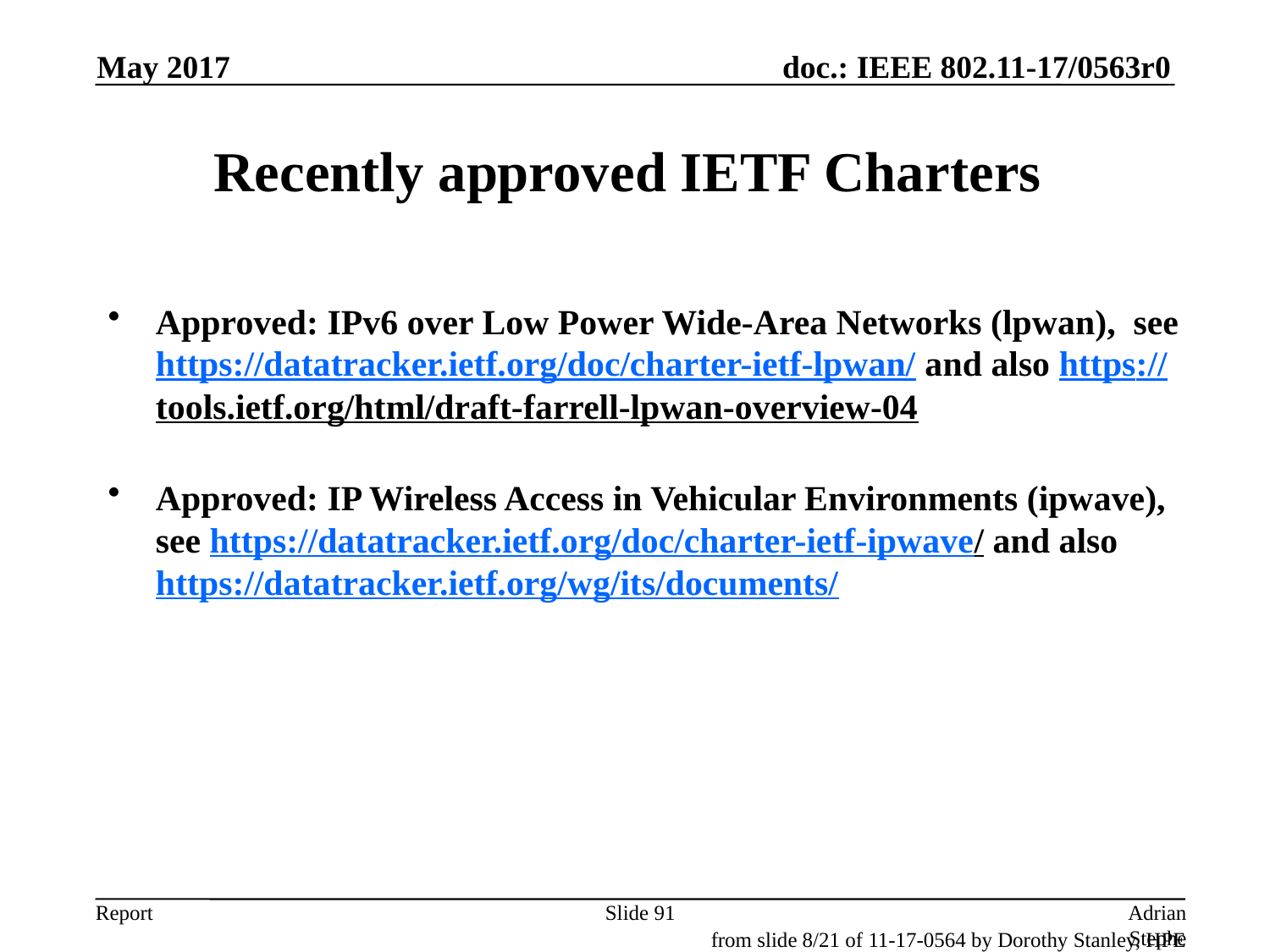

May 2017
# Recently approved IETF Charters

Approved: IPv6 over Low Power Wide-Area Networks (lpwan),  see https://datatracker.ietf.org/doc/charter-ietf-lpwan/ and also https://tools.ietf.org/html/draft-farrell-lpwan-overview-04
Approved: IP Wireless Access in Vehicular Environments (ipwave), see https://datatracker.ietf.org/doc/charter-ietf-ipwave/ and also https://datatracker.ietf.org/wg/its/documents/

Slide 91
Adrian Stephens, Intel Corporation
from slide 8/21 of 11-17-0564 by Dorothy Stanley, HPE